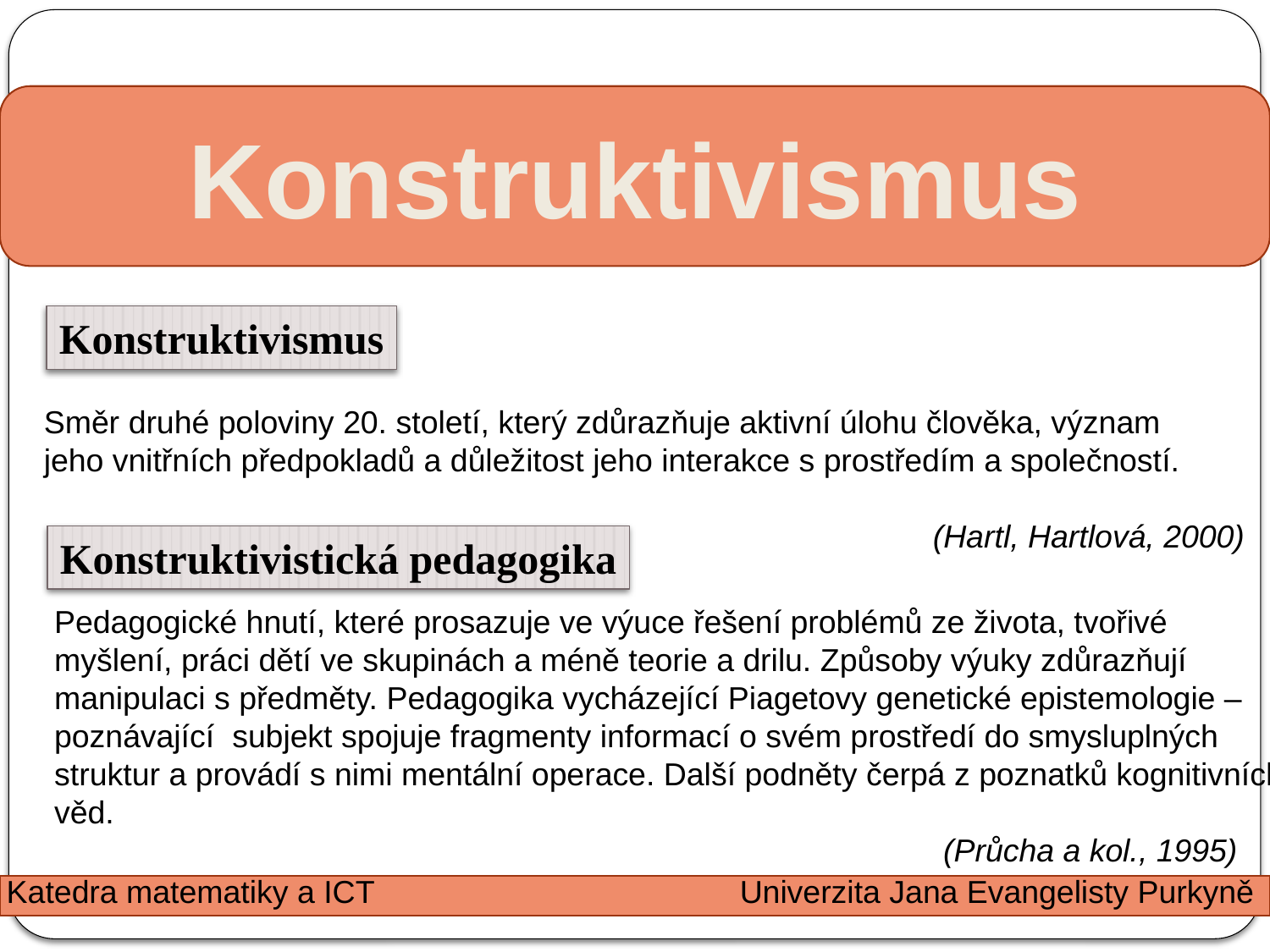

Konstruktivismus
Konstruktivismus
Směr druhé poloviny 20. století, který zdůrazňuje aktivní úlohu člověka, význam
jeho vnitřních předpokladů a důležitost jeho interakce s prostředím a společností.

							(Hartl, Hartlová, 2000)

Konstruktivistická pedagogika
Pedagogické hnutí, které prosazuje ve výuce řešení problémů ze života, tvořivé
myšlení, práci dětí ve skupinách a méně teorie a drilu. Způsoby výuky zdůrazňují
manipulaci s předměty. Pedagogika vycházející Piagetovy genetické epistemologie –
poznávající  subjekt spojuje fragmenty informací o svém prostředí do smysluplných
struktur a provádí s nimi mentální operace. Další podněty čerpá z poznatků kognitivních
věd.
 							(Průcha a kol., 1995)

Katedra matematiky a ICT
Univerzita Jana Evangelisty Purkyně